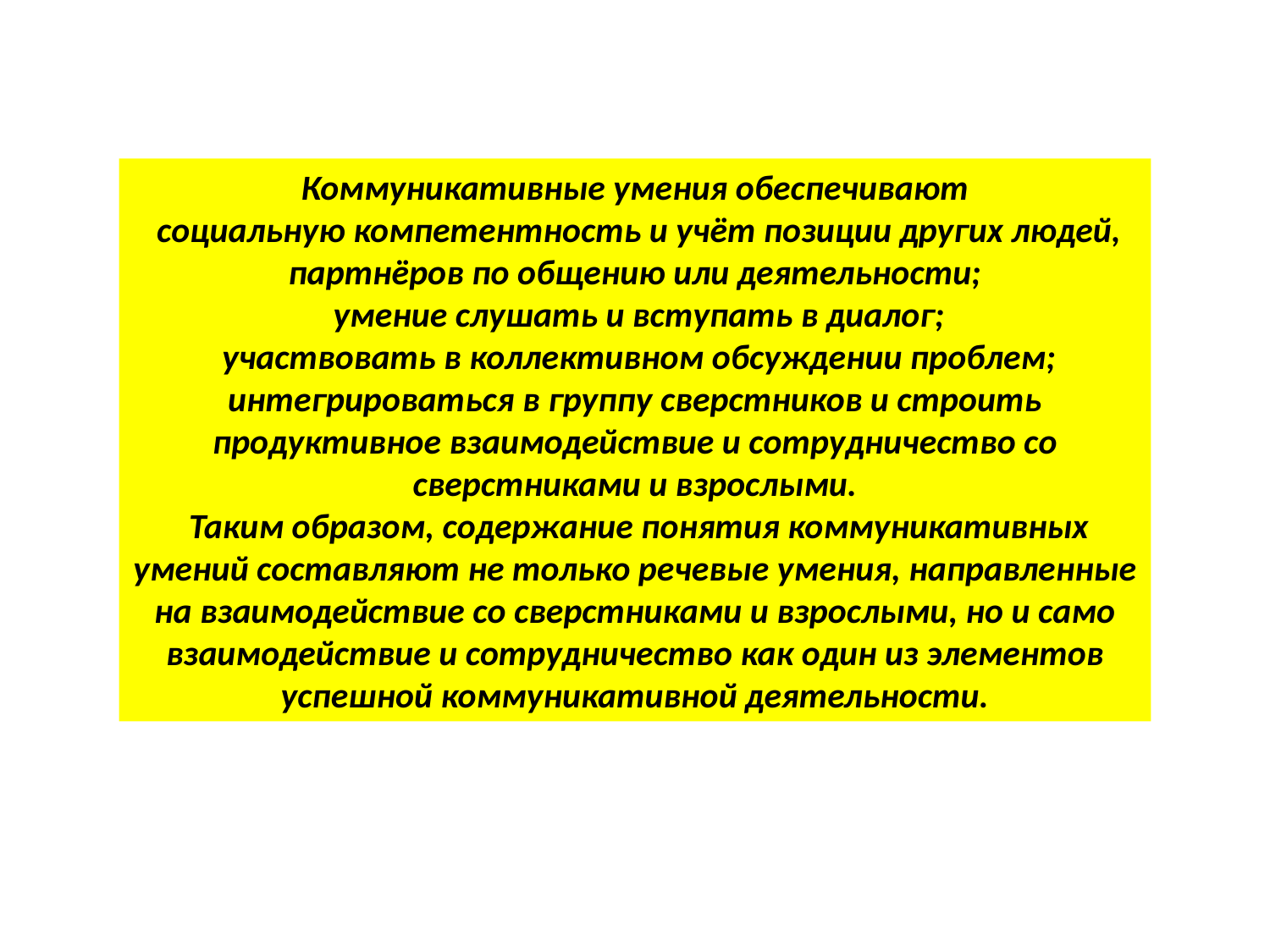

Коммуникативные умения обеспечивают
 социальную компетентность и учёт позиции других людей, партнёров по общению или деятельности;
 умение слушать и вступать в диалог;
 участвовать в коллективном обсуждении проблем; интегрироваться в группу сверстников и строить продуктивное взаимодействие и сотрудничество со сверстниками и взрослыми.
 Таким образом, содержание понятия коммуникативных умений составляют не только речевые умения, направленные на взаимодействие со сверстниками и взрослыми, но и само взаимодействие и сотрудничество как один из элементов успешной коммуникативной деятельности.